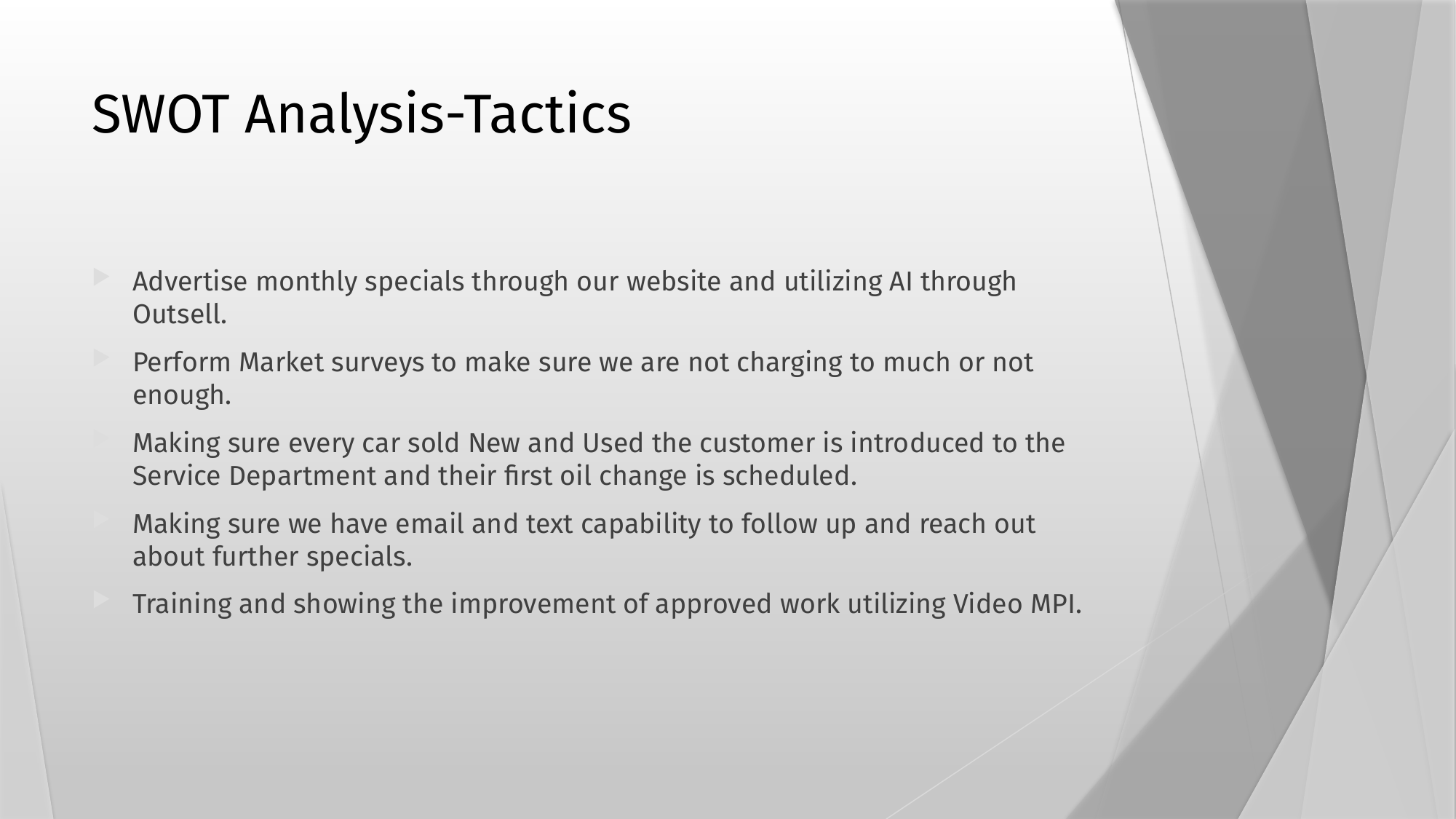

# SWOT Analysis-Tactics
Advertise monthly specials through our website and utilizing AI through Outsell.
Perform Market surveys to make sure we are not charging to much or not enough.
Making sure every car sold New and Used the customer is introduced to the Service Department and their first oil change is scheduled.
Making sure we have email and text capability to follow up and reach out about further specials.
Training and showing the improvement of approved work utilizing Video MPI.